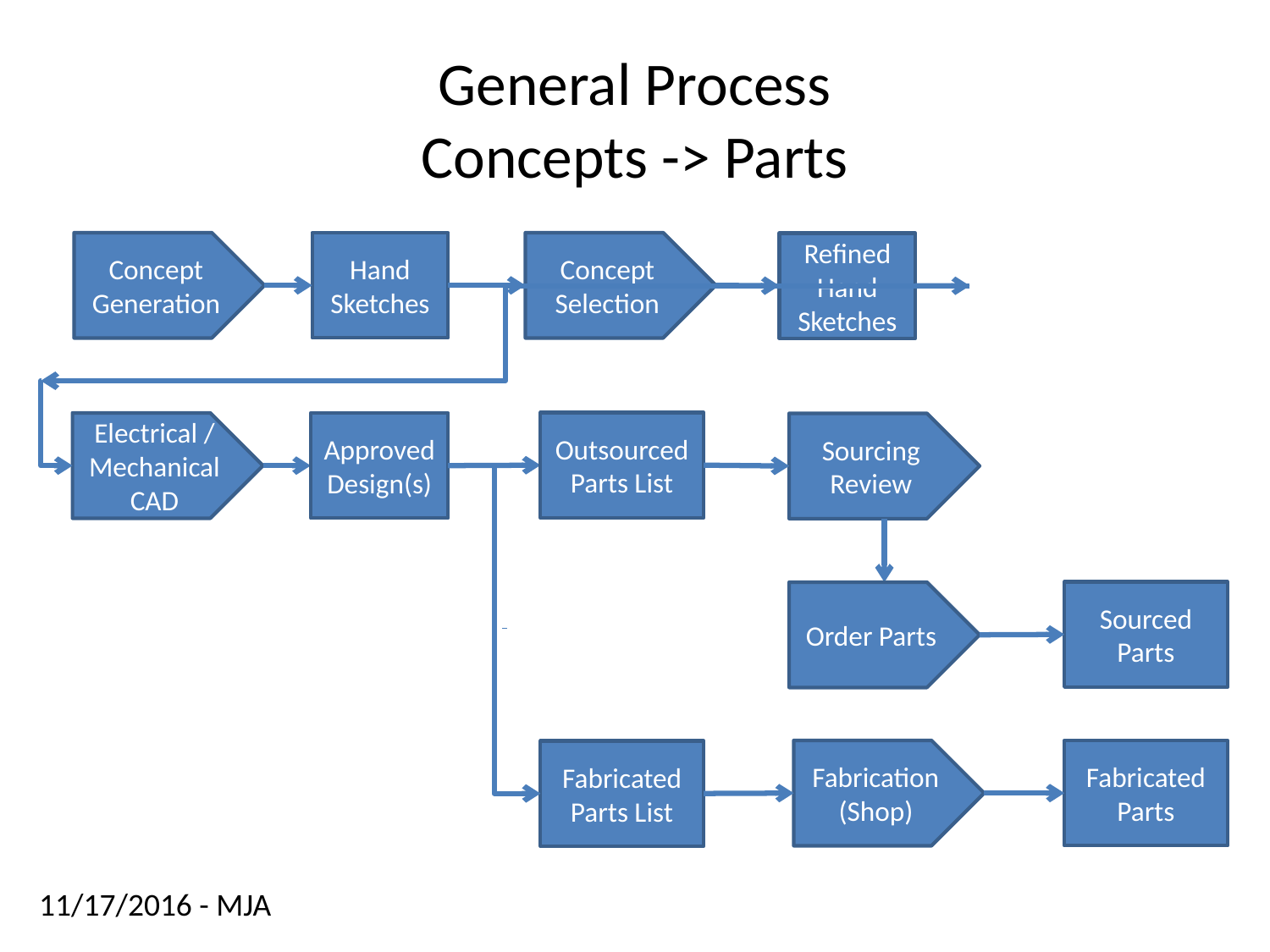

# General Process Concepts -> Parts
Concept
Generation
Hand
Sketches
Concept
Selection
Refined
Hand
Sketches
Outsourced Parts List
Electrical / Mechanical CAD
Approved Design(s)
Sourcing Review
Sourced Parts
Order Parts
Fabrication (Shop)
Fabricated Parts
Fabricated Parts List
11/17/2016 - MJA